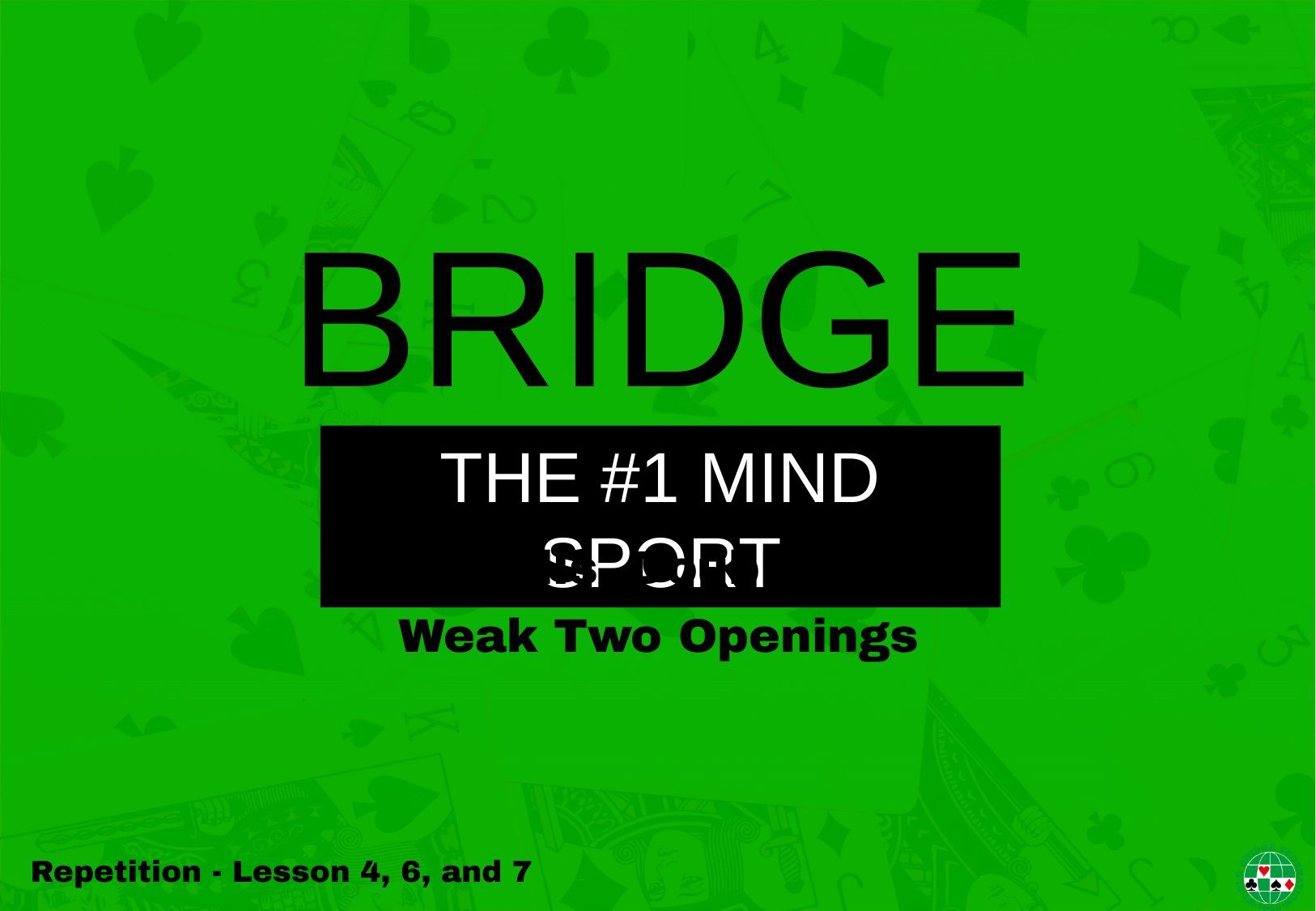

Overcalls, Doubles, and
Weak Two Openings
Repetition - Lesson 4, 6, and 7